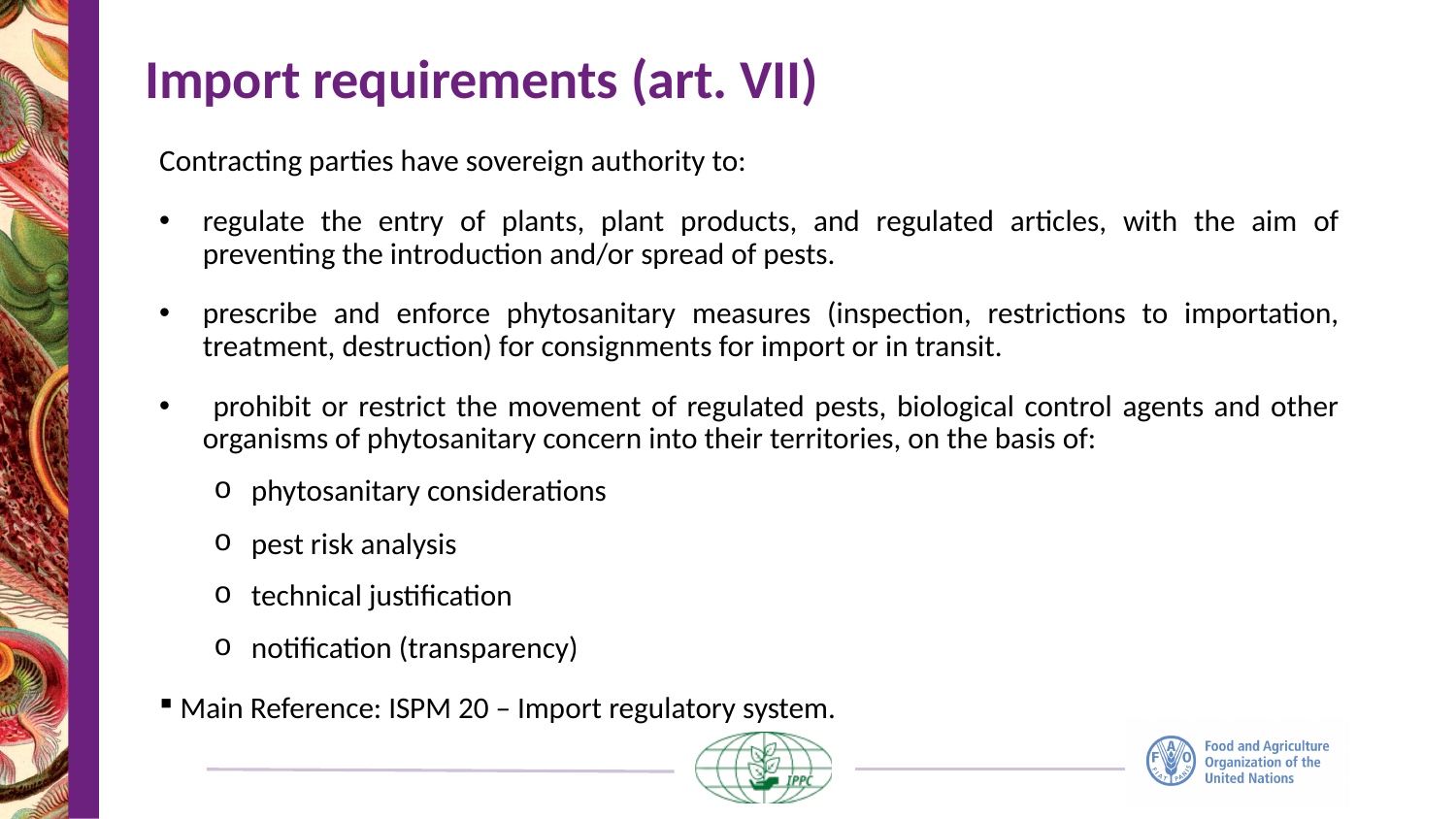

# Import requirements (art. VII)
Contracting parties have sovereign authority to:
regulate the entry of plants, plant products, and regulated articles, with the aim of preventing the introduction and/or spread of pests.
prescribe and enforce phytosanitary measures (inspection, restrictions to importation, treatment, destruction) for consignments for import or in transit.
 prohibit or restrict the movement of regulated pests, biological control agents and other organisms of phytosanitary concern into their territories, on the basis of:
phytosanitary considerations
pest risk analysis
technical justification
notification (transparency)
 Main Reference: ISPM 20 – Import regulatory system.